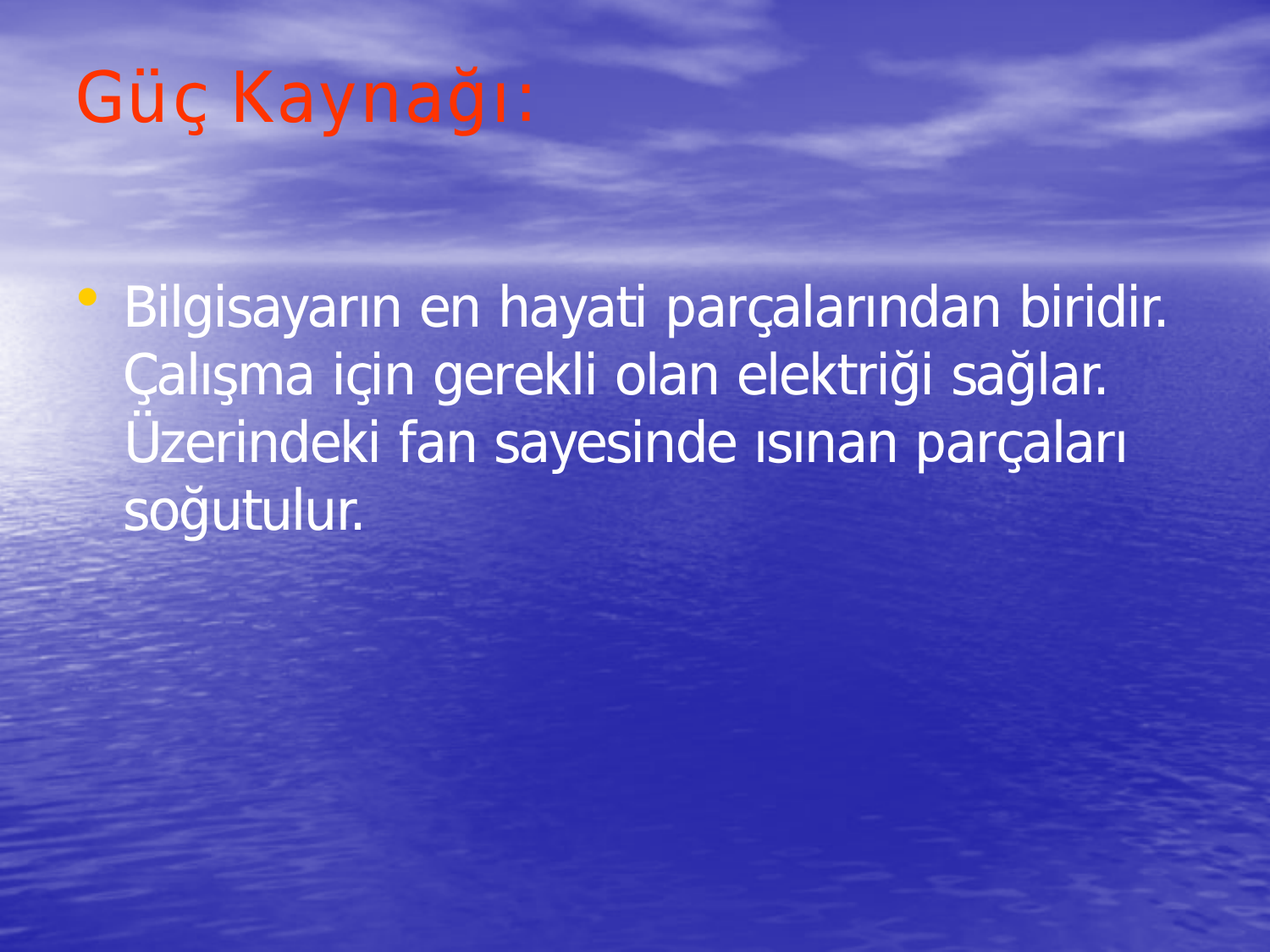

# Güç Kaynağı:
Bilgisayarın en hayati parçalarından biridir. Çalışma için gerekli olan elektriği sağlar. Üzerindeki fan sayesinde ısınan parçaları soğutulur.